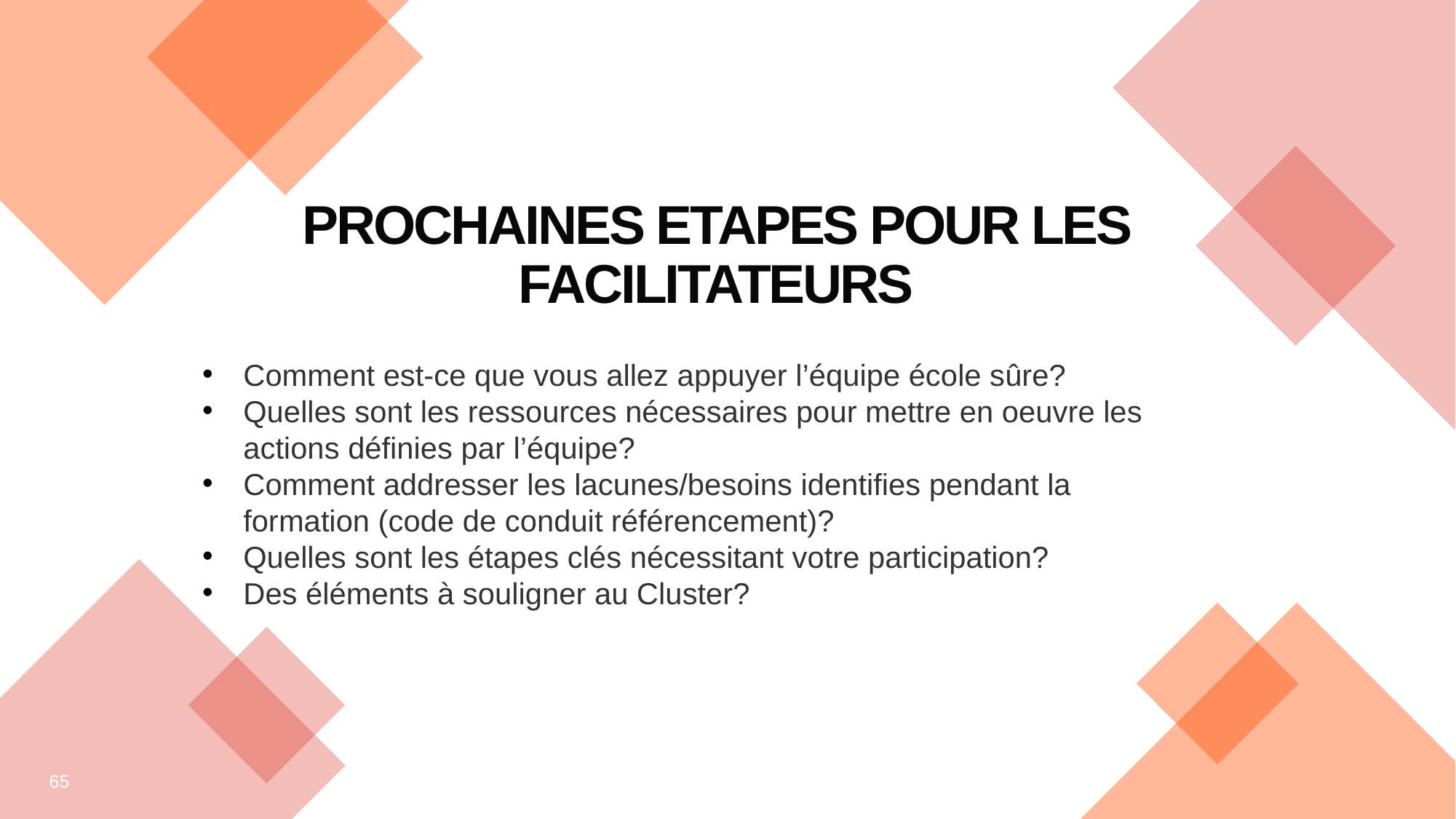

# Prochaines etapes pour les facilitateurs

Comment est-ce que vous allez appuyer l’équipe école sûre?
Quelles sont les ressources nécessaires pour mettre en oeuvre les actions définies par l’équipe?
Comment addresser les lacunes/besoins identifies pendant la formation (code de conduit référencement)?
Quelles sont les étapes clés nécessitant votre participation?
Des éléments à souligner au Cluster?

65